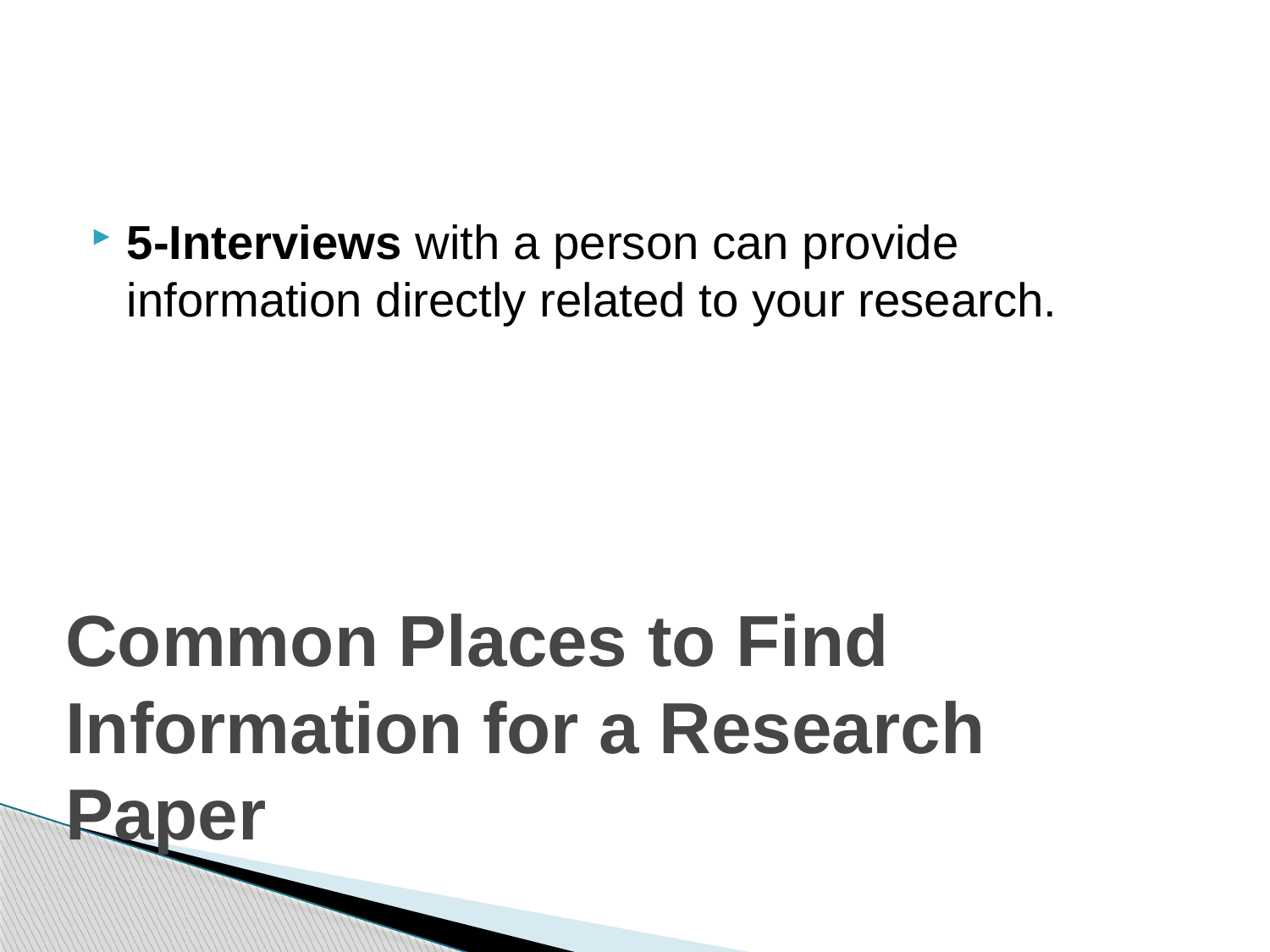

5-Interviews with a person can provide information directly related to your research.
# Common Places to Find Information for a Research Paper